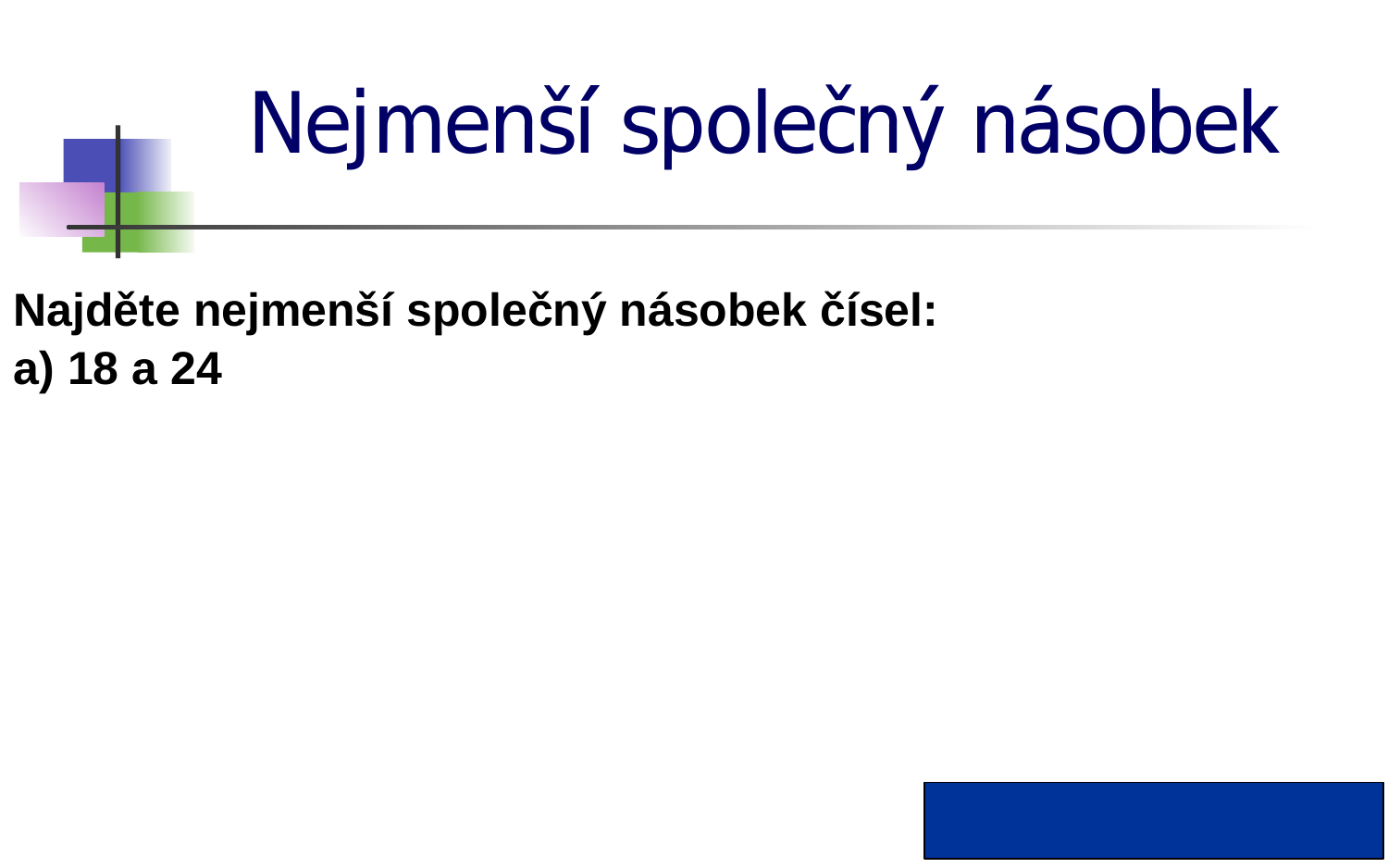

# Nejmenší společný násobek
Najděte nejmenší společný násobek čísel:
a) 18 a 24

n(18; 24) = 72